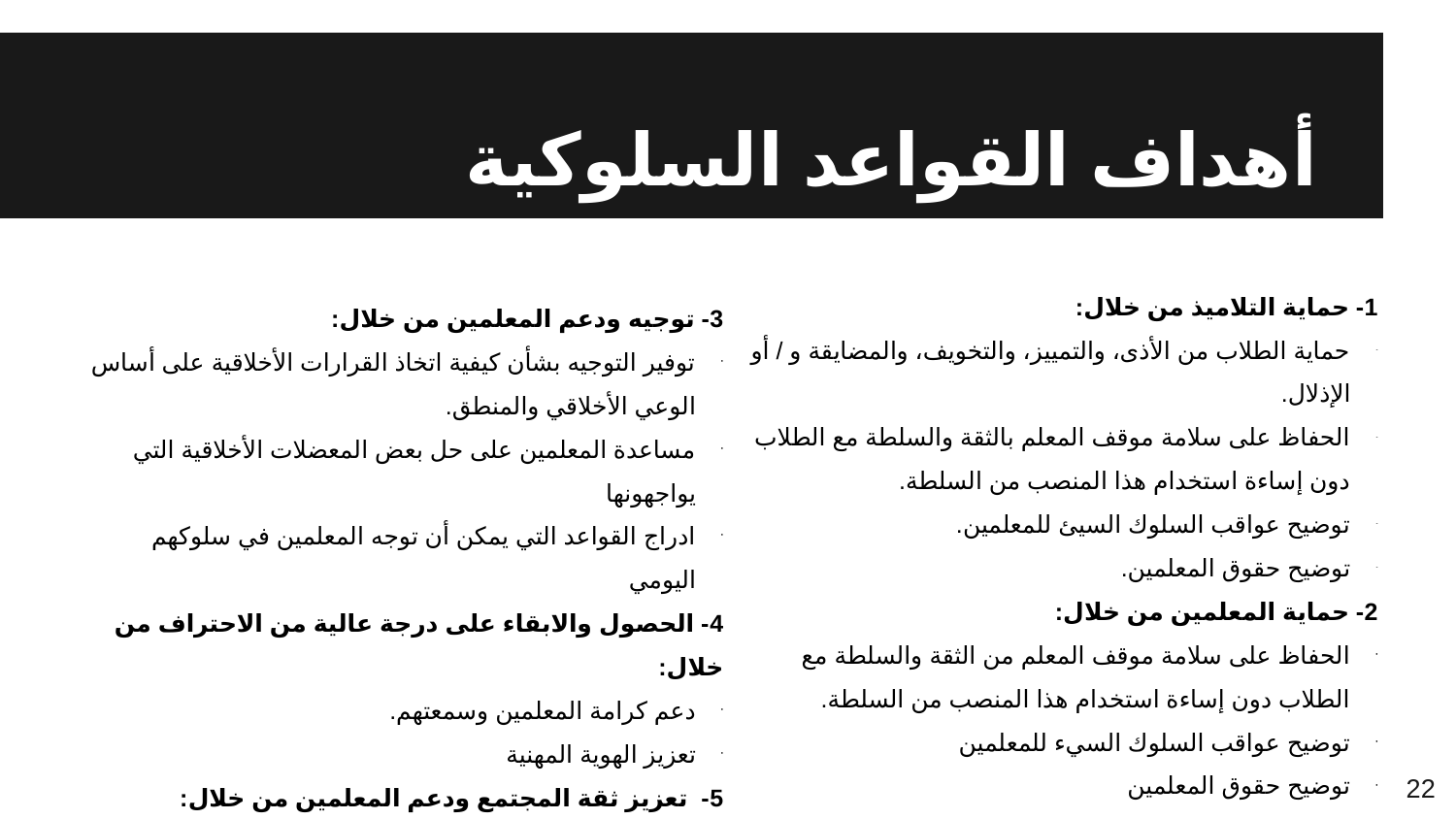

# أهداف القواعد السلوكية
1- حماية التلاميذ من خلال:
حماية الطلاب من الأذى، والتمييز، والتخويف، والمضايقة و / أو الإذلال.
الحفاظ على سلامة موقف المعلم بالثقة والسلطة مع الطلاب دون إساءة استخدام هذا المنصب من السلطة.
توضيح عواقب السلوك السيئ للمعلمين.
توضيح حقوق المعلمين.
2- حماية المعلمين من خلال:
الحفاظ على سلامة موقف المعلم من الثقة والسلطة مع الطلاب دون إساءة استخدام هذا المنصب من السلطة.
توضيح عواقب السلوك السيء للمعلمين
توضيح حقوق المعلمين

3- توجيه ودعم المعلمين من خلال:
توفير التوجيه بشأن كيفية اتخاذ القرارات الأخلاقية على أساس الوعي الأخلاقي والمنطق.
مساعدة المعلمين على حل بعض المعضلات الأخلاقية التي يواجهونها
ادراج القواعد التي يمكن أن توجه المعلمين في سلوكهم اليومي
4- الحصول والابقاء على درجة عالية من الاحتراف من خلال:
دعم كرامة المعلمين وسمعتهم.
تعزيز الهوية المهنية
5-  تعزيز ثقة المجتمع ودعم المعلمين من خلال:
جعل المعلمين خاضعين للمساءلة وتحديد مسؤولياتهم
خلق صورة وظروف إيجابية للمعلمين للعمل فيها

22